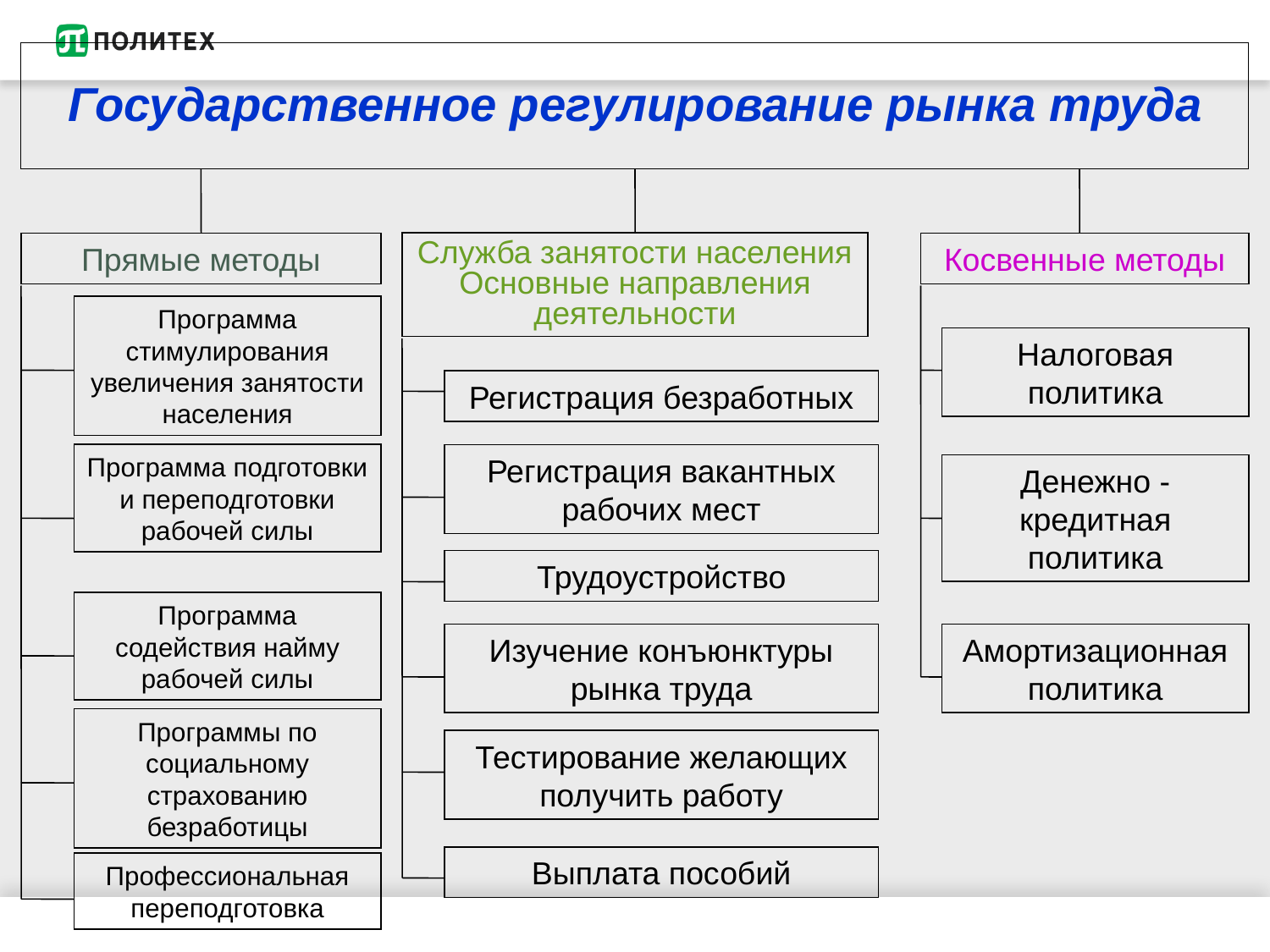

# Государственное регулирование рынка труда

Служба занятости населения Основные направления деятельности
Прямые методы
Косвенные методы

Программа стимулирования увеличения занятости населения
Налоговая политика

Регистрация безработных

Программа подготовки и переподготовки рабочей силы
Регистрация вакантных рабочих мест
Денежно -кредитная политика

Трудоустройство

Программа содействия найму рабочей силы
Изучение конъюнктуры рынка труда
Амортизационная политика

Программы по социальному страхованию безработицы
Тестирование желающих получить работу

Выплата пособий
Профессиональная переподготовка